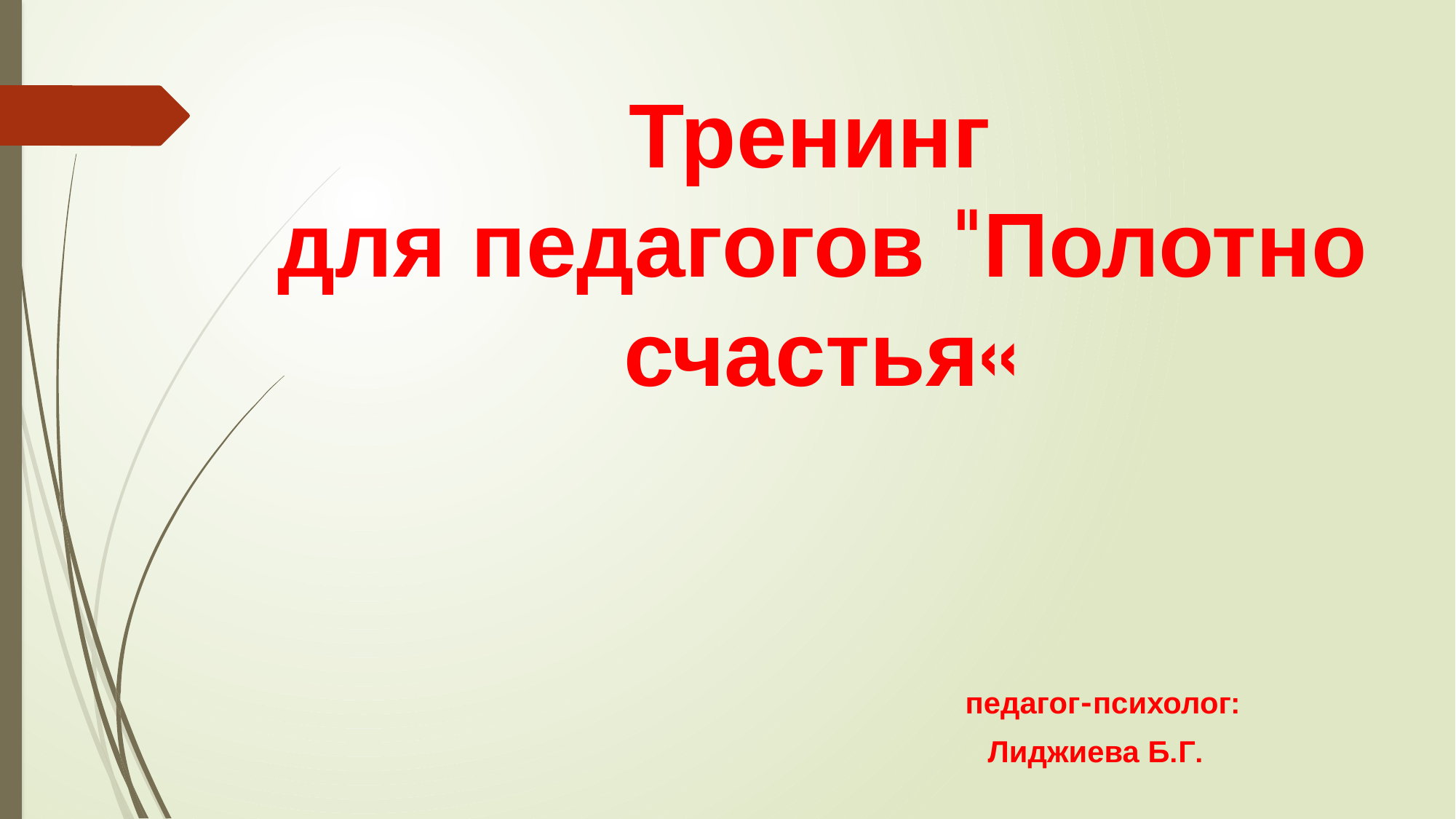

# Тренинг для педагогов "Полотно счастья« педагог-психолог: Лиджиева Б.Г.